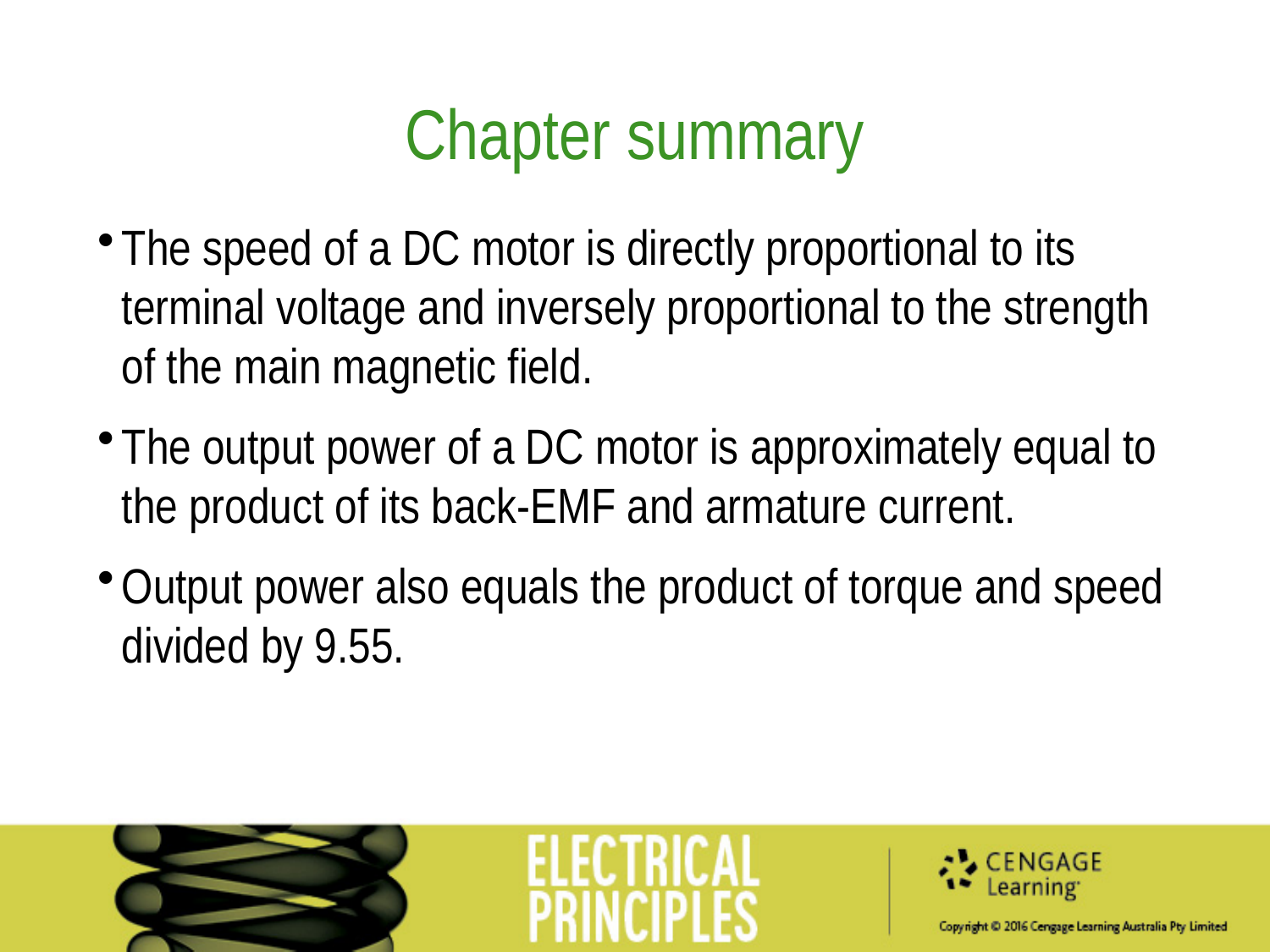

Chapter summary

The speed of a DC motor is directly proportional to its terminal voltage and inversely proportional to the strength of the main magnetic field.
The output power of a DC motor is approximately equal to the product of its back-EMF and armature current.
Output power also equals the product of torque and speed divided by 9.55.